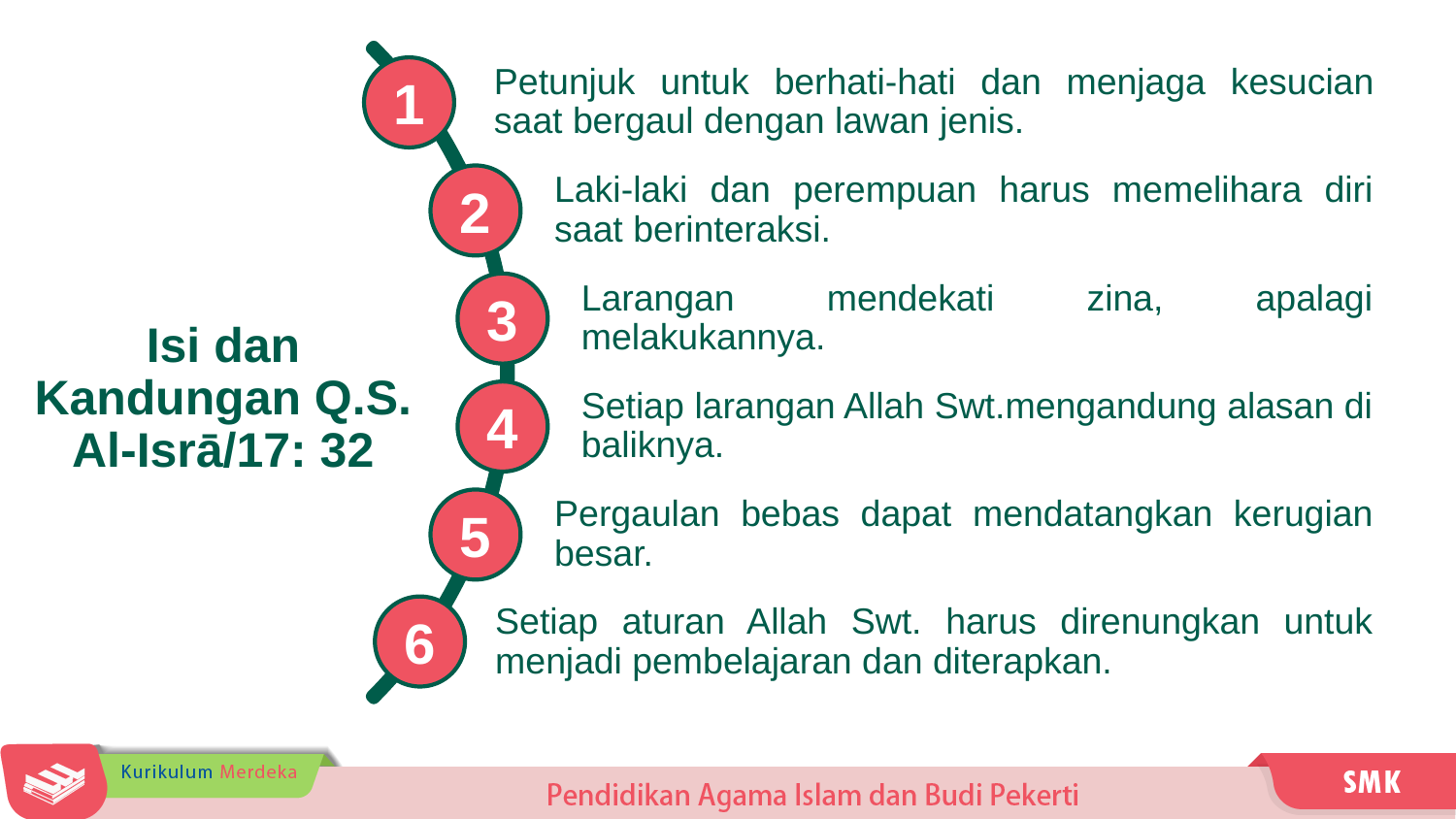

1
Petunjuk untuk berhati-hati dan menjaga kesucian saat bergaul dengan lawan jenis.
2
Laki-laki dan perempuan harus memelihara diri saat berinteraksi.
3
Larangan mendekati zina, apalagi melakukannya.
4
Setiap larangan Allah Swt.mengandung alasan di baliknya.
5
Pergaulan bebas dapat mendatangkan kerugian besar.
6
Setiap aturan Allah Swt. harus direnungkan untuk menjadi pembelajaran dan diterapkan.
Isi dan Kandungan Q.S. Al-Isrā/17: 32